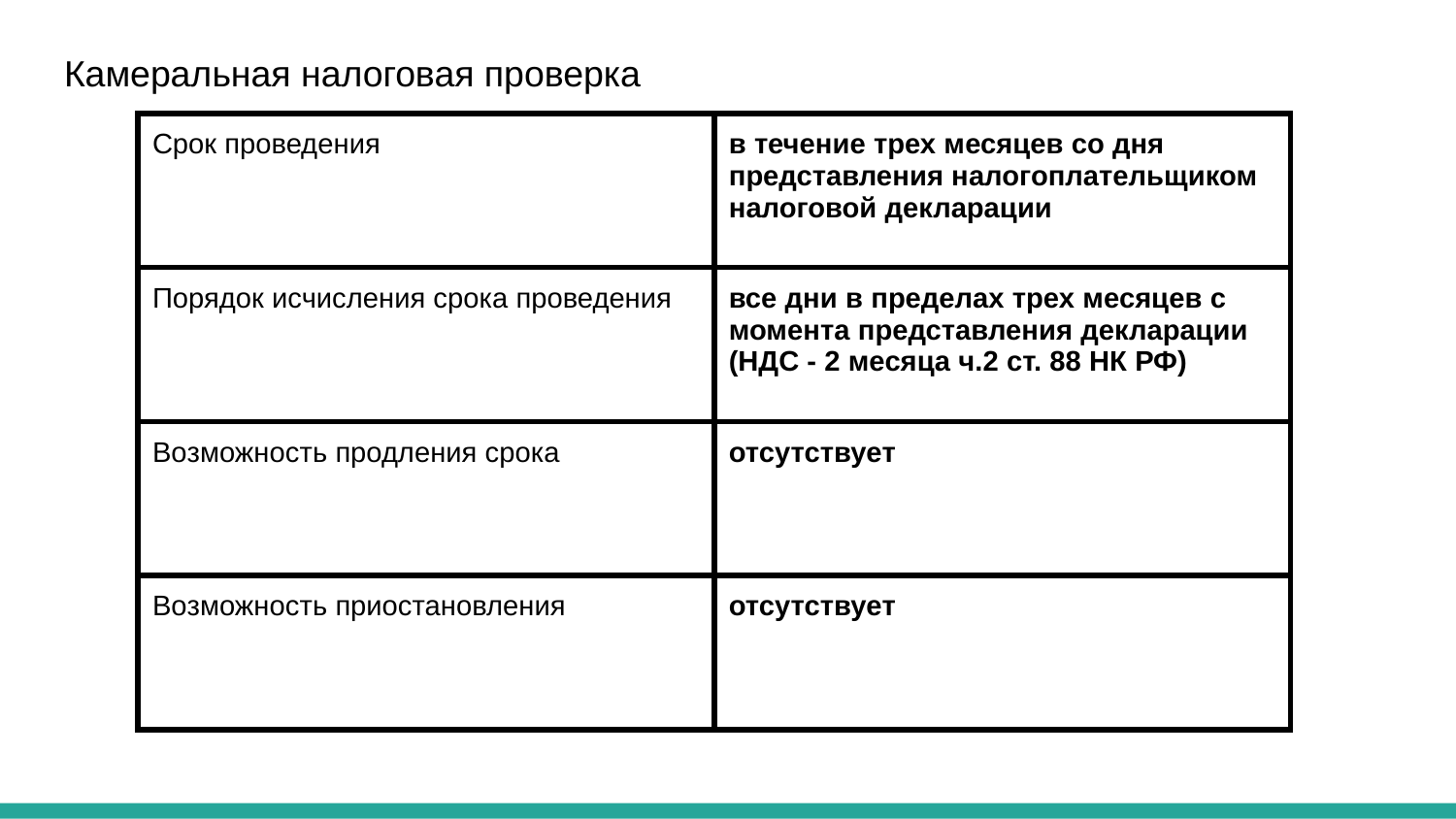

Камеральная налоговая проверка
| Срок проведения | в течение трех месяцев со дня представления налогоплательщиком налоговой декларации |
| --- | --- |
| Порядок исчисления срока проведения | все дни в пределах трех месяцев с момента представления декларации (НДС - 2 месяца ч.2 ст. 88 НК РФ) |
| Возможность продления срока | отсутствует |
| Возможность приостановления | отсутствует |